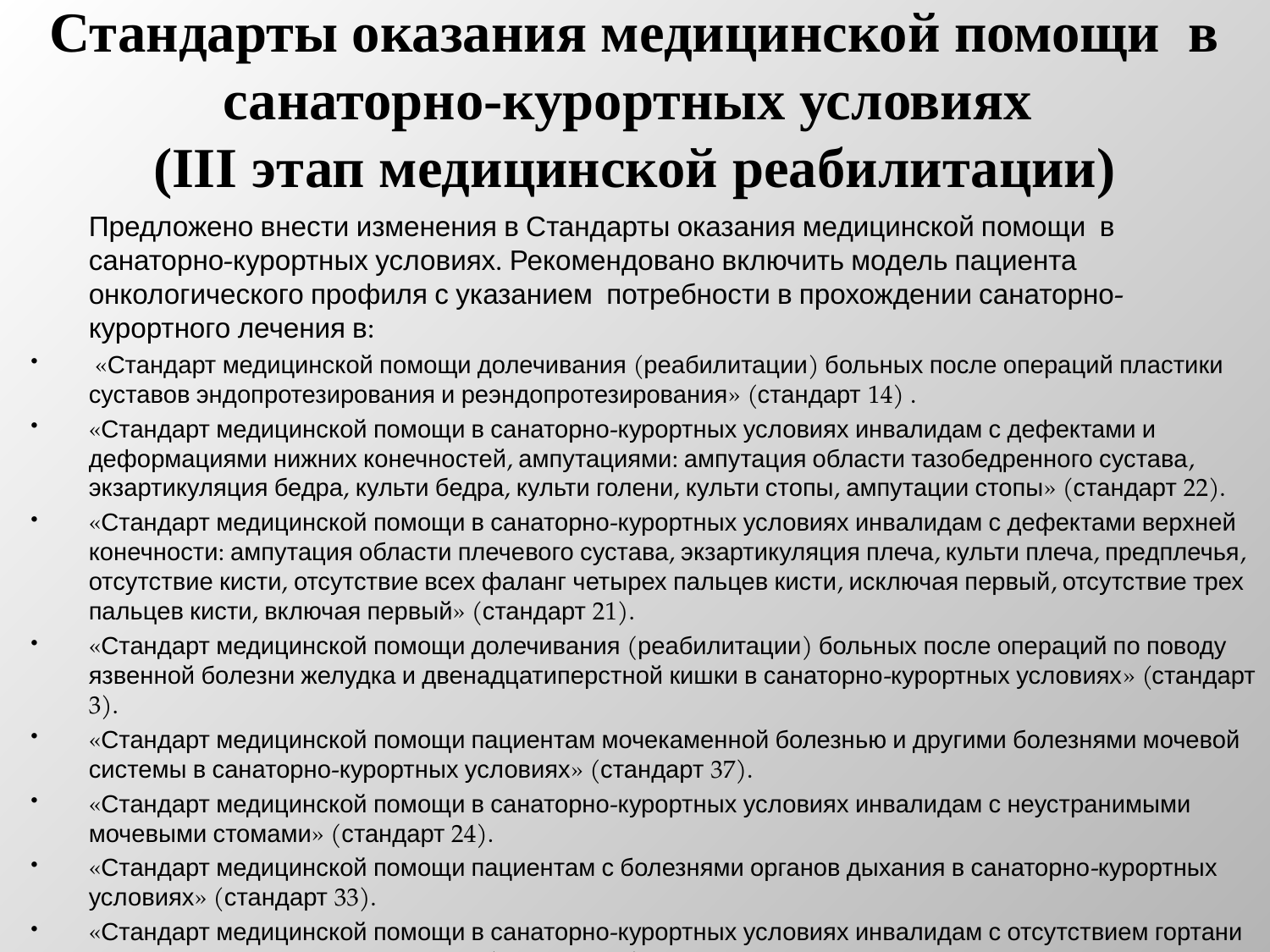

# Стандарты оказания медицинской помощи  в санаторно-курортных условиях (III этап медицинской реабилитации)
	Предложено внести изменения в Стандарты оказания медицинской помощи  в санаторно-курортных условиях. Рекомендовано включить модель пациента  онкологического профиля с указанием  потребности в прохождении санаторно-курортного лечения в:
 «Стандарт медицинской помощи долечивания (реабилитации) больных после операций пластики суставов эндопротезирования и реэндопротезирования» (стандарт 14) .
«Стандарт медицинской помощи в санаторно-курортных условиях инвалидам с дефектами и деформациями нижних конечностей, ампутациями: ампутация области тазобедренного сустава, экзартикуляция бедра, культи бедра, культи голени, культи стопы, ампутации стопы» (стандарт 22).
«Стандарт медицинской помощи в санаторно-курортных условиях инвалидам с дефектами верхней конечности: ампутация области плечевого сустава, экзартикуляция плеча, культи плеча, предплечья, отсутствие кисти, отсутствие всех фаланг четырех пальцев кисти, исключая первый, отсутствие трех пальцев кисти, включая первый» (стандарт 21).
«Стандарт медицинской помощи долечивания (реабилитации) больных после операций по поводу язвенной болезни желудка и двенадцатиперстной кишки в санаторно-курортных условиях» (стандарт 3).
«Стандарт медицинской помощи пациентам мочекаменной болезнью и другими болезнями мочевой системы в санаторно-курортных условиях» (стандарт 37).
«Стандарт медицинской помощи в санаторно-курортных условиях инвалидам с неустранимыми мочевыми стомами» (стандарт 24).
«Стандарт медицинской помощи пациентам с болезнями органов дыхания в санаторно-курортных условиях» (стандарт 33).
«Стандарт медицинской помощи в санаторно-курортных условиях инвалидам с отсутствием гортани после ее оперативного удаления» (стандарт 26) .